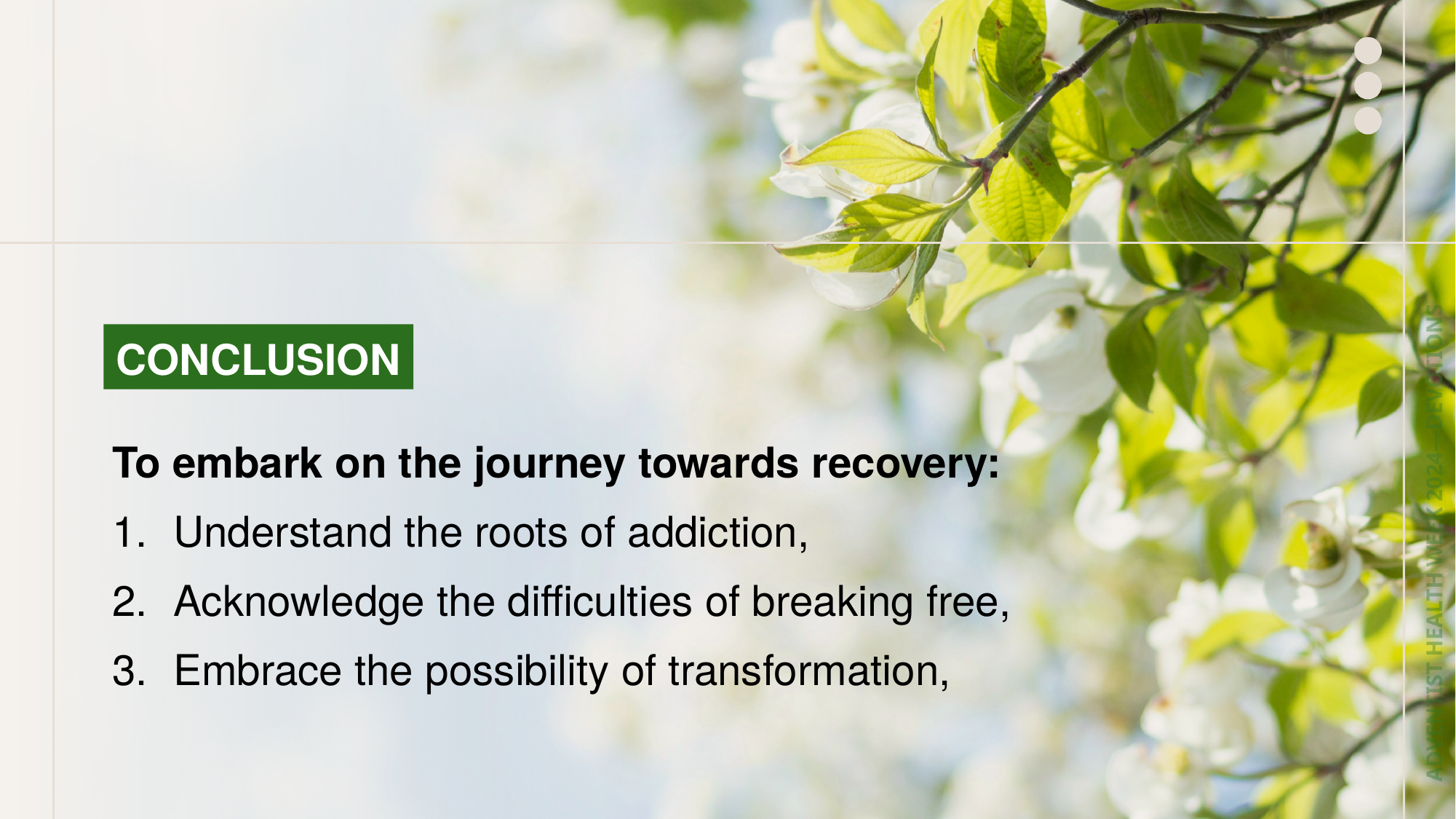

CONCLUSION
To embark on the journey towards recovery:
Understand the roots of addiction,
Acknowledge the difficulties of breaking free,
Embrace the possibility of transformation,